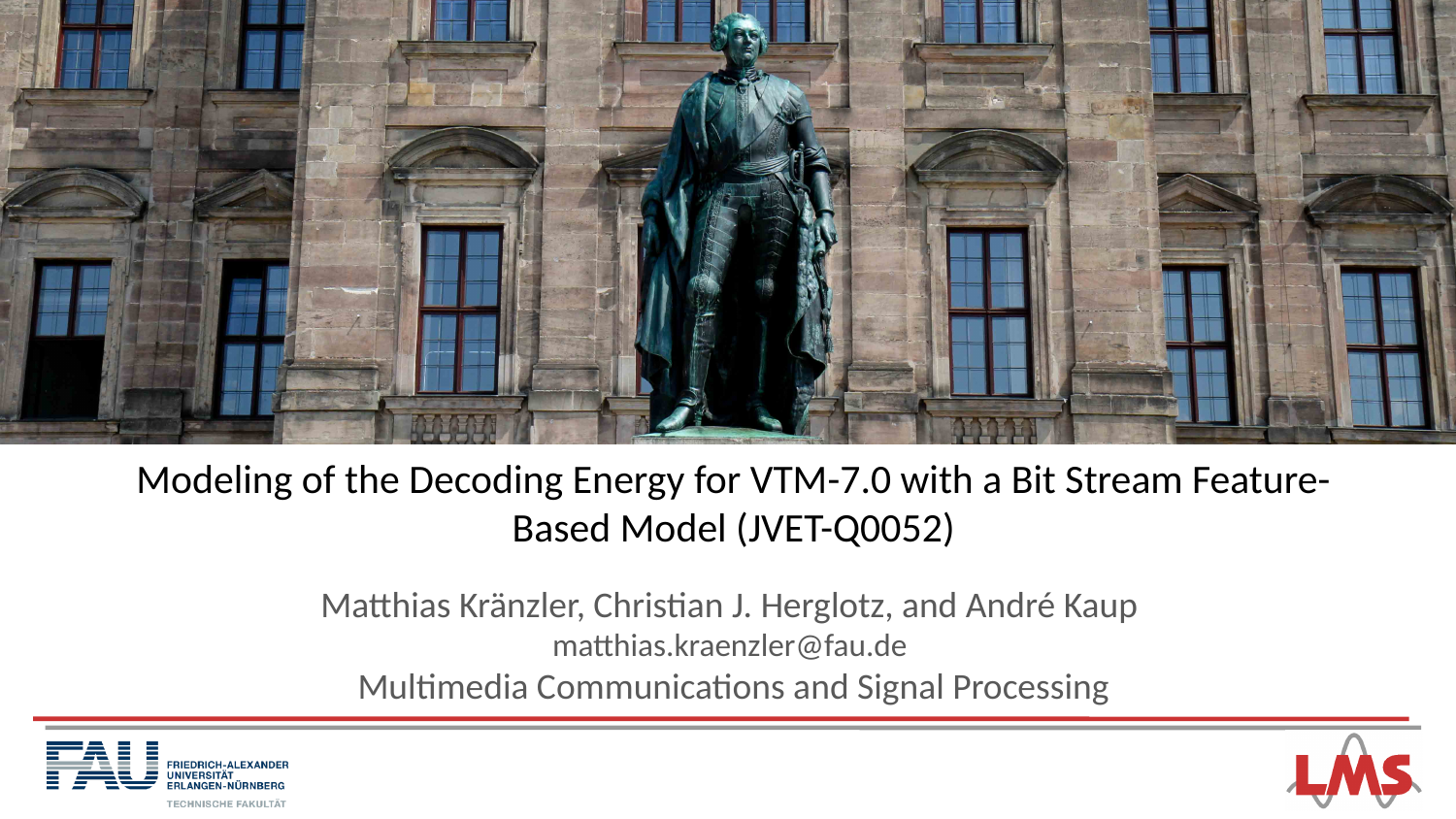

Modeling of the Decoding Energy for VTM-7.0 with a Bit Stream Feature-Based Model (JVET-Q0052)